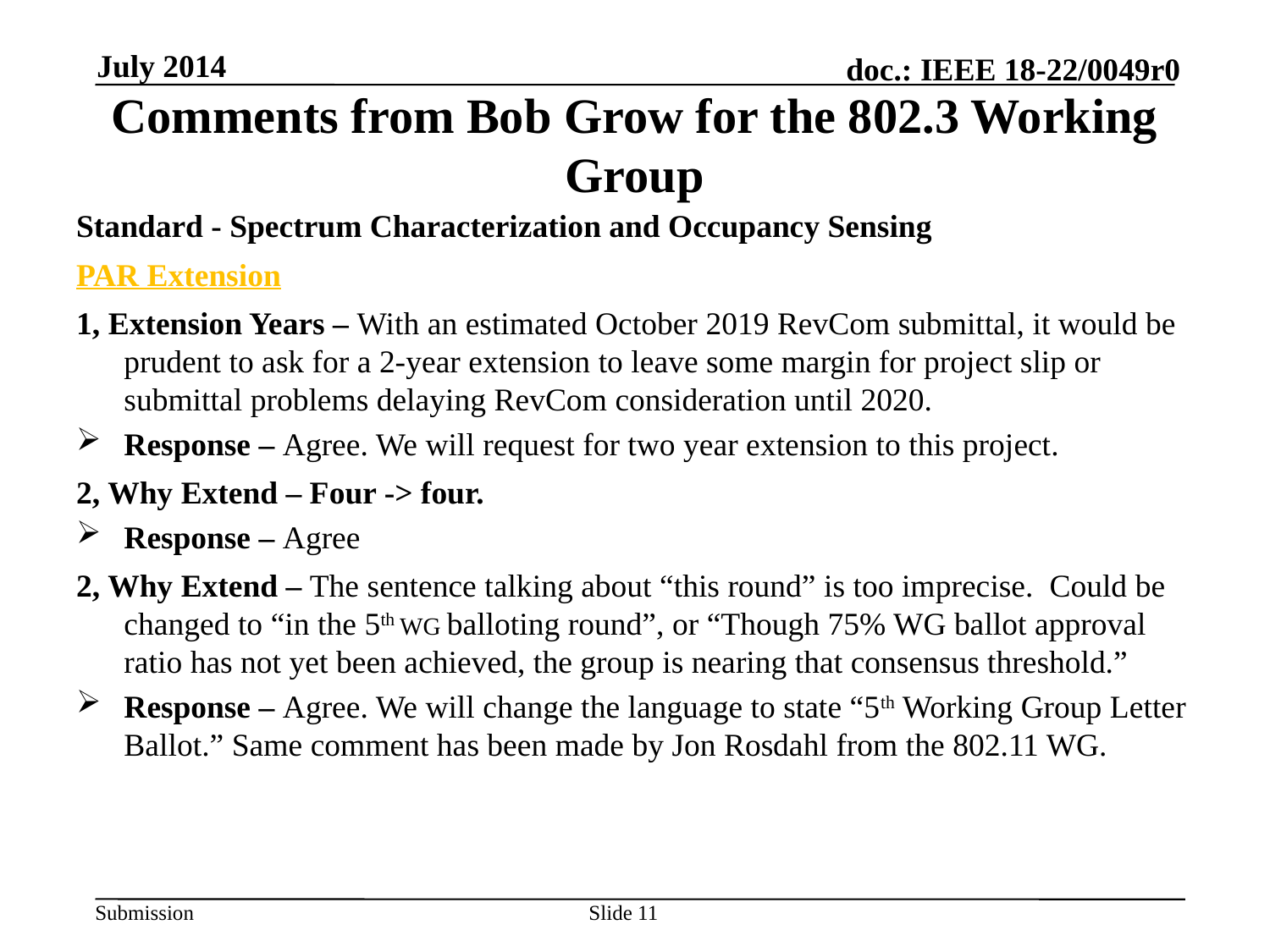

July 2014
# Comments from Bob Grow for the 802.3 Working Group
Standard - Spectrum Characterization and Occupancy Sensing
PAR Extension
1, Extension Years – With an estimated October 2019 RevCom submittal, it would be prudent to ask for a 2-year extension to leave some margin for project slip or submittal problems delaying RevCom consideration until 2020.
Response – Agree. We will request for two year extension to this project.
2, Why Extend – Four -> four.
Response – Agree
2, Why Extend – The sentence talking about “this round” is too imprecise.  Could be changed to “in the 5th WG balloting round”, or “Though 75% WG ballot approval ratio has not yet been achieved, the group is nearing that consensus threshold.”
Response – Agree. We will change the language to state “5th Working Group Letter Ballot.” Same comment has been made by Jon Rosdahl from the 802.11 WG.

Slide 11